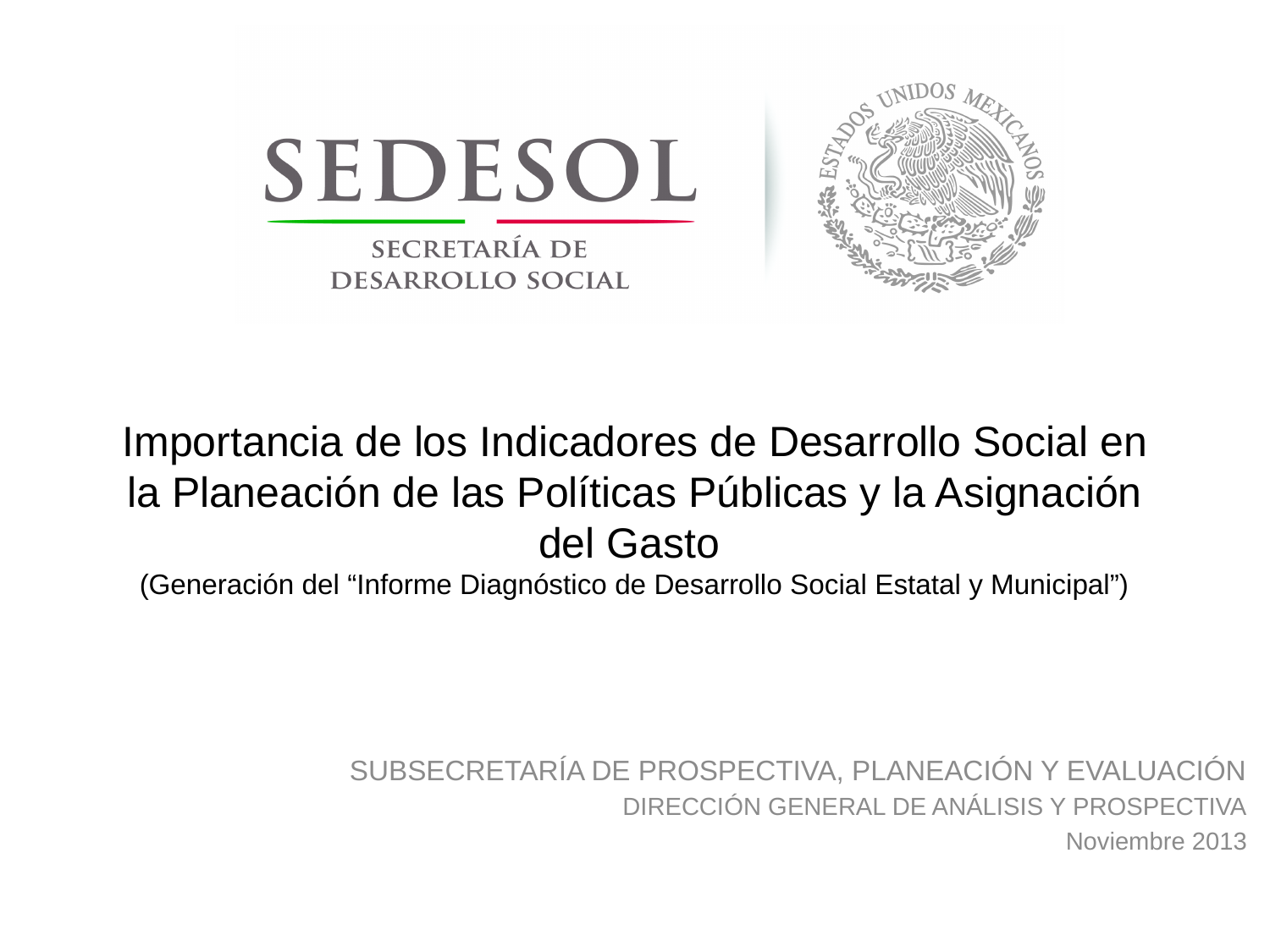

# Importancia de los Indicadores de Desarrollo Social en la Planeación de las Políticas Públicas y la Asignación del Gasto (Generación del “Informe Diagnóstico de Desarrollo Social Estatal y Municipal”)
SUBSECRETARÍA DE PROSPECTIVA, PLANEACIÓN Y EVALUACIÓN
DIRECCIÓN GENERAL DE ANÁLISIS Y PROSPECTIVA
Noviembre 2013